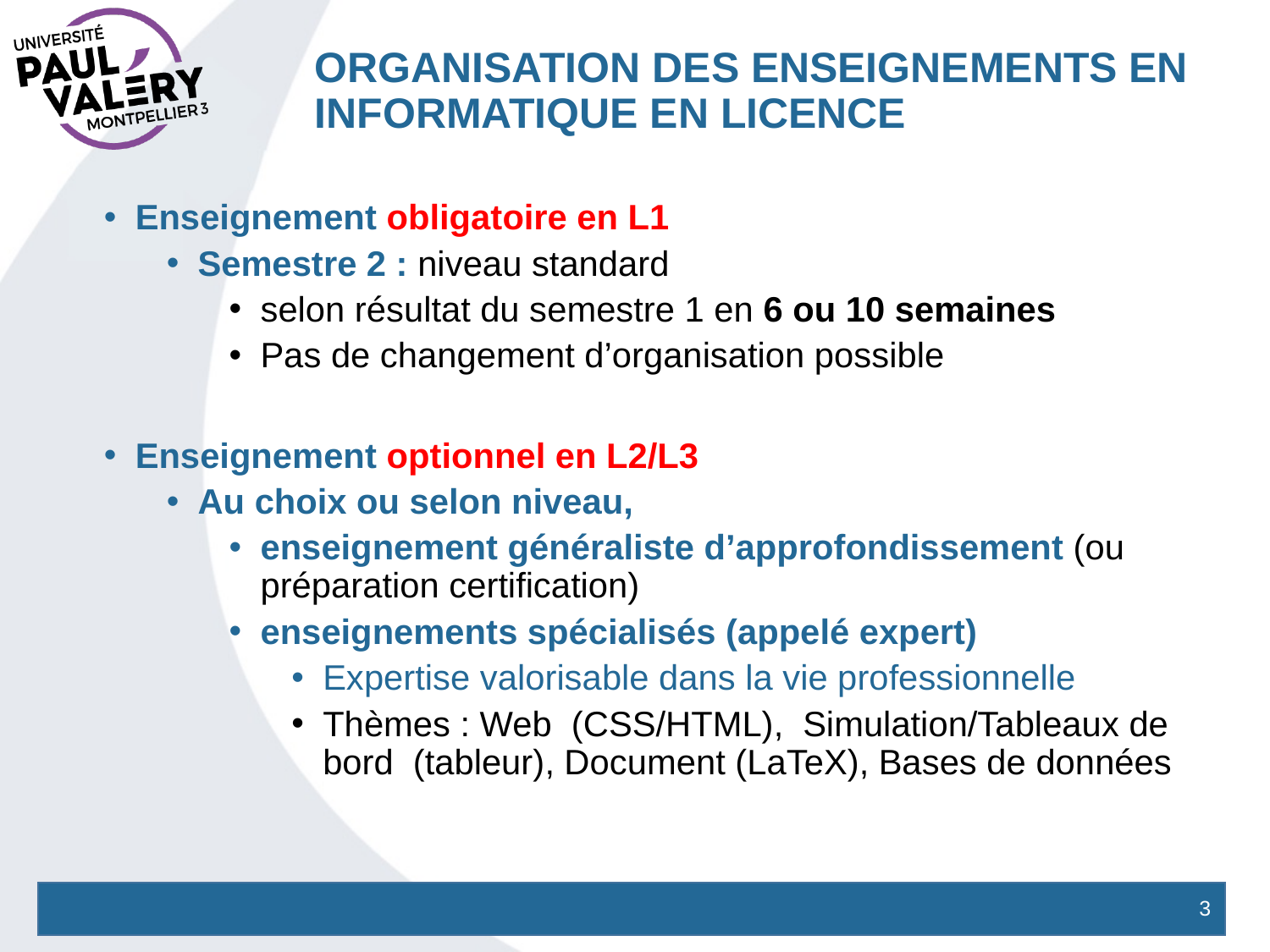

# Organisation des enseignements en informatique en licence
Enseignement obligatoire en L1
Semestre 2 : niveau standard
selon résultat du semestre 1 en 6 ou 10 semaines
Pas de changement d’organisation possible

Enseignement optionnel en L2/L3
Au choix ou selon niveau,
enseignement généraliste d’approfondissement (ou préparation certification)
enseignements spécialisés (appelé expert)
Expertise valorisable dans la vie professionnelle
Thèmes : Web  (CSS/HTML),  Simulation/Tableaux de bord  (tableur), Document (LaTeX), Bases de données
3